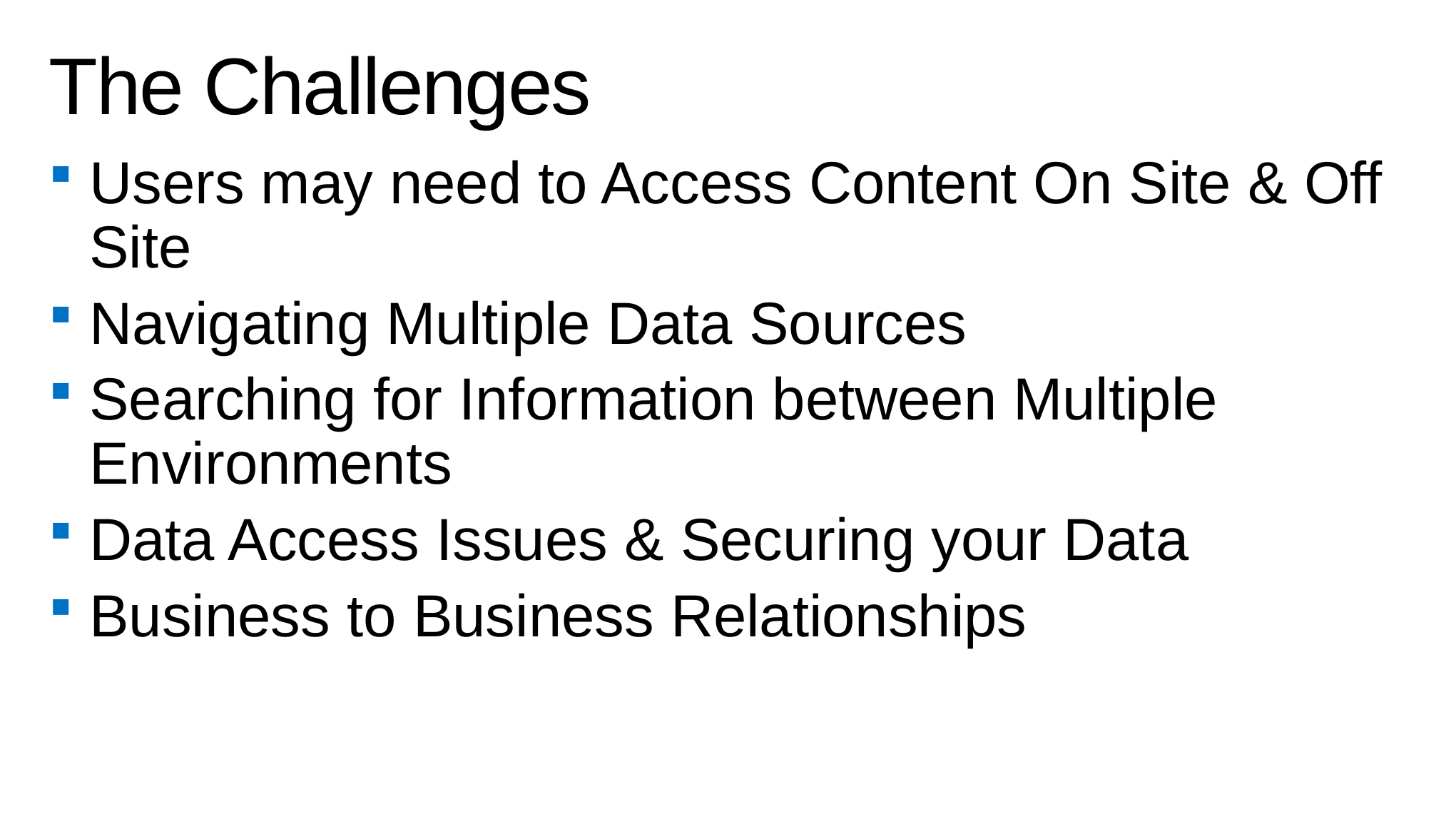

# The Challenges
Users may need to Access Content On Site & Off Site
Navigating Multiple Data Sources
Searching for Information between Multiple Environments
Data Access Issues & Securing your Data
Business to Business Relationships